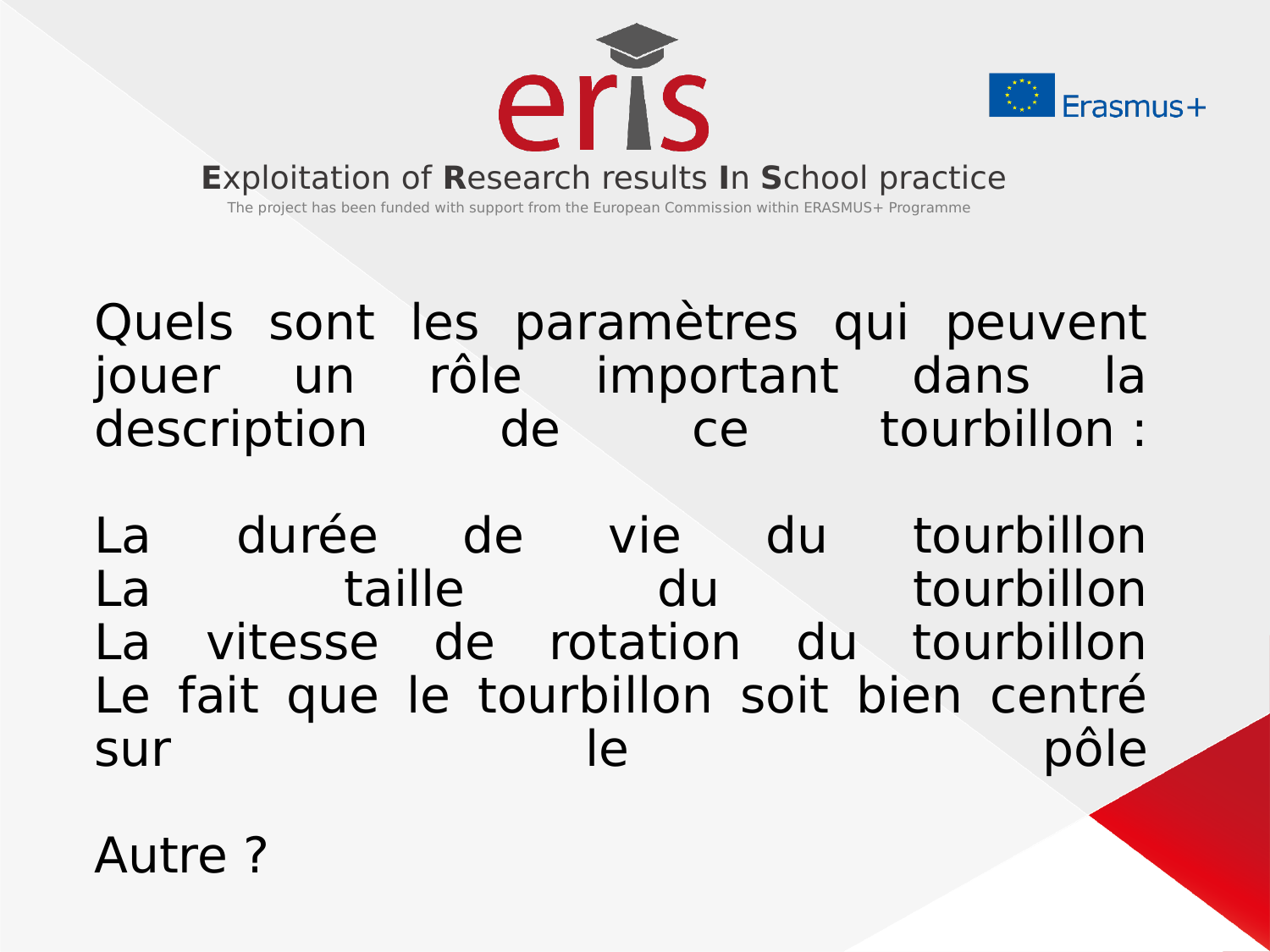

# Quels sont les paramètres qui peuvent jouer un rôle important dans la description de ce tourbillon :   La durée de vie du tourbillon La taille du tourbillon La vitesse de rotation du tourbillon Le fait que le tourbillon soit bien centré sur le pôle Autre ?